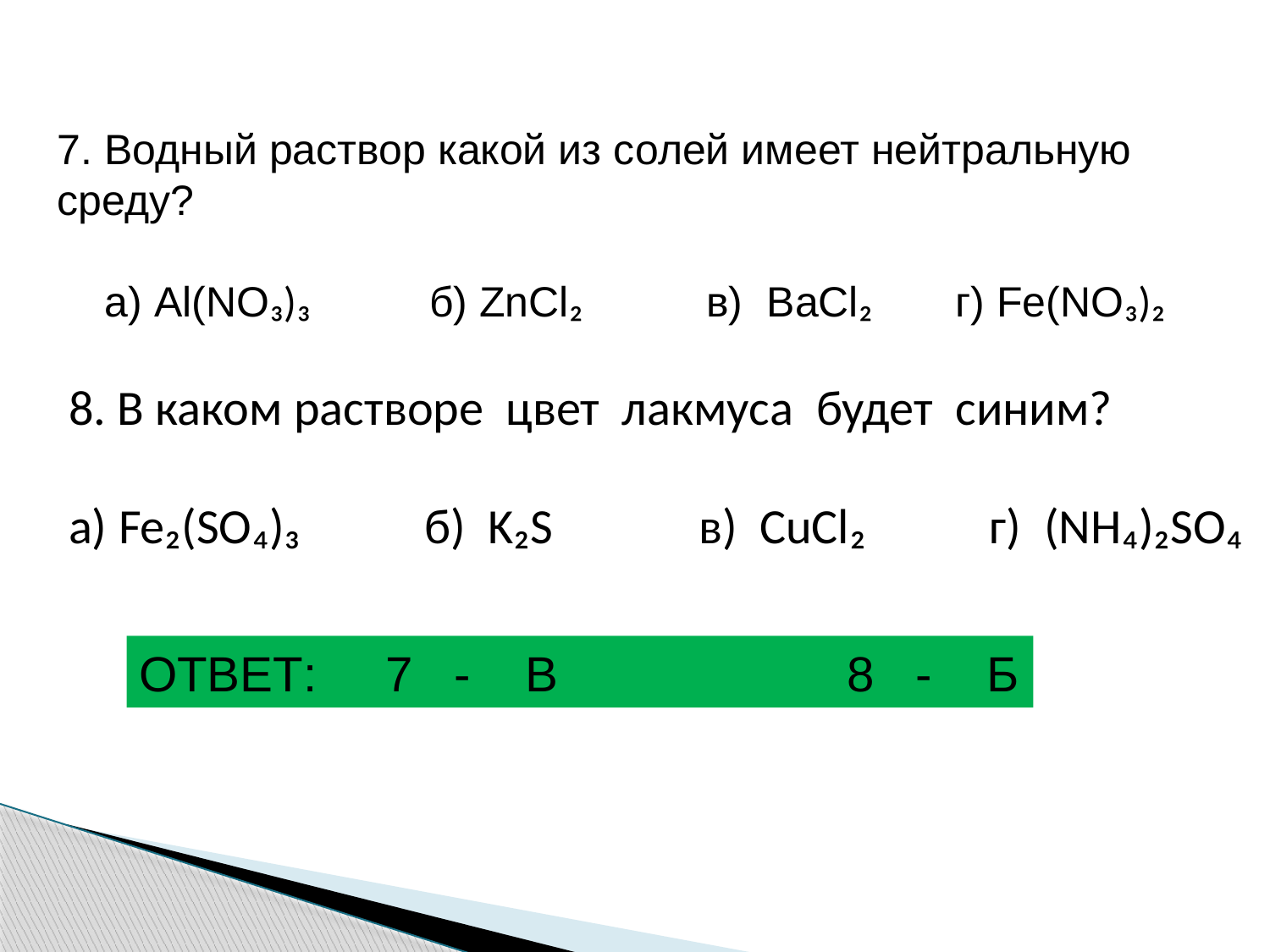

7. Водный раствор какой из солей имеет нейтральную среду?

    а) Al(NO₃)₃          б) ZnCl₂            в)  BaCl₂       г) Fe(NO₃)₂

 8. В каком растворе  цвет  лакмуса  будет  синим?

 а) Fe₂(SO₄)₃           б)  K₂S             в)  CuCl₂           г)  (NH₄)₂SO₄
ОТВЕТ:     7   -    В                     8   -    Б